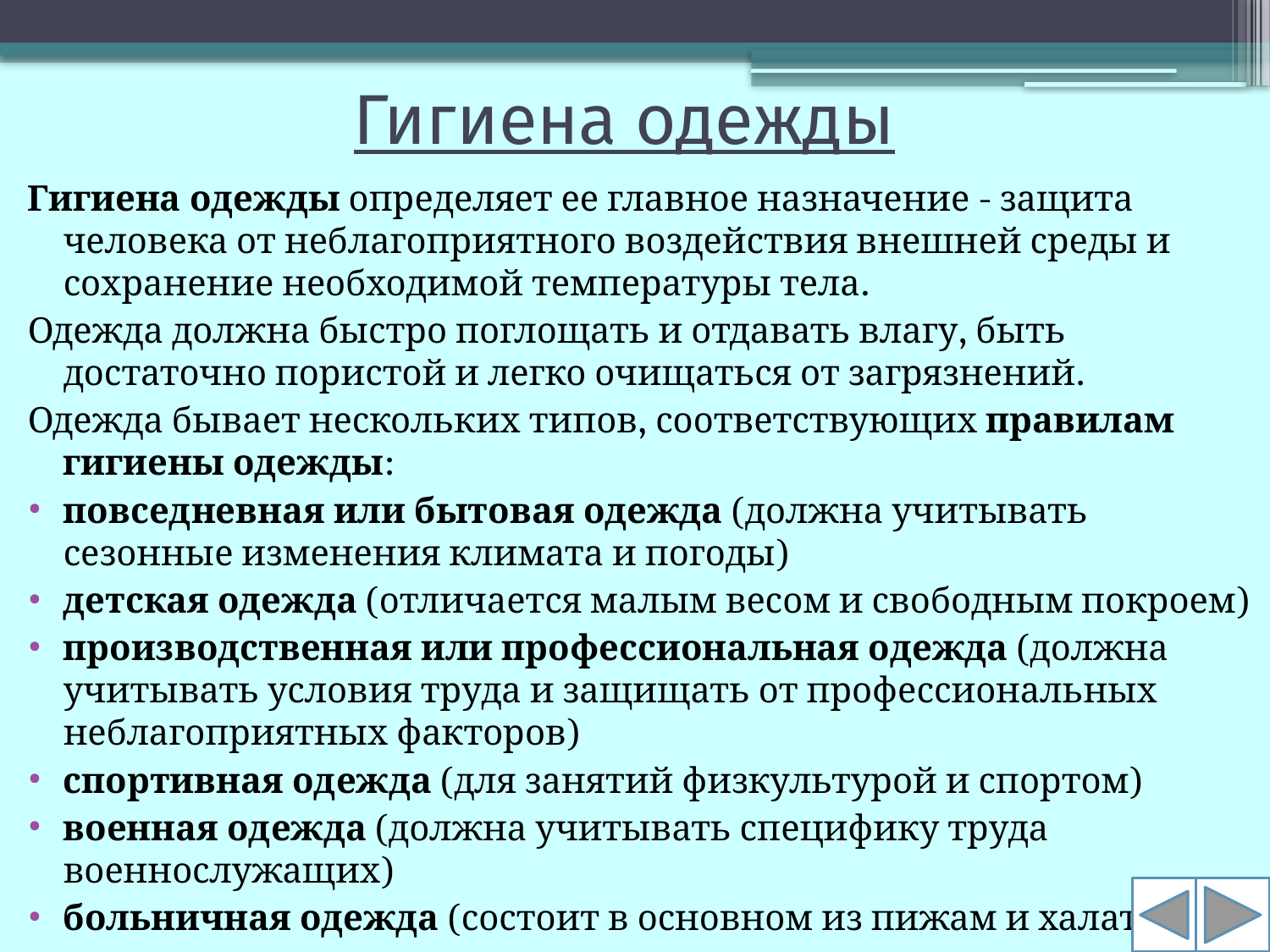

# Гигиена одежды
Гигиена одежды определяет ее главное назначение - защита человека от неблагоприятного воздействия внешней среды и сохранение необходимой температуры тела.
Одежда должна быстро поглощать и отдавать влагу, быть достаточно пористой и легко очищаться от загрязнений.
Одежда бывает нескольких типов, соответствующих правилам гигиены одежды:
повседневная или бытовая одежда (должна учитывать сезонные изменения климата и погоды)
детская одежда (отличается малым весом и свободным покроем)
производственная или профессиональная одежда (должна учитывать условия труда и защищать от профессиональных неблагоприятных факторов)
спортивная одежда (для занятий физкультурой и спортом)
военная одежда (должна учитывать специфику труда военнослужащих)
больничная одежда (состоит в основном из пижам и халатов)